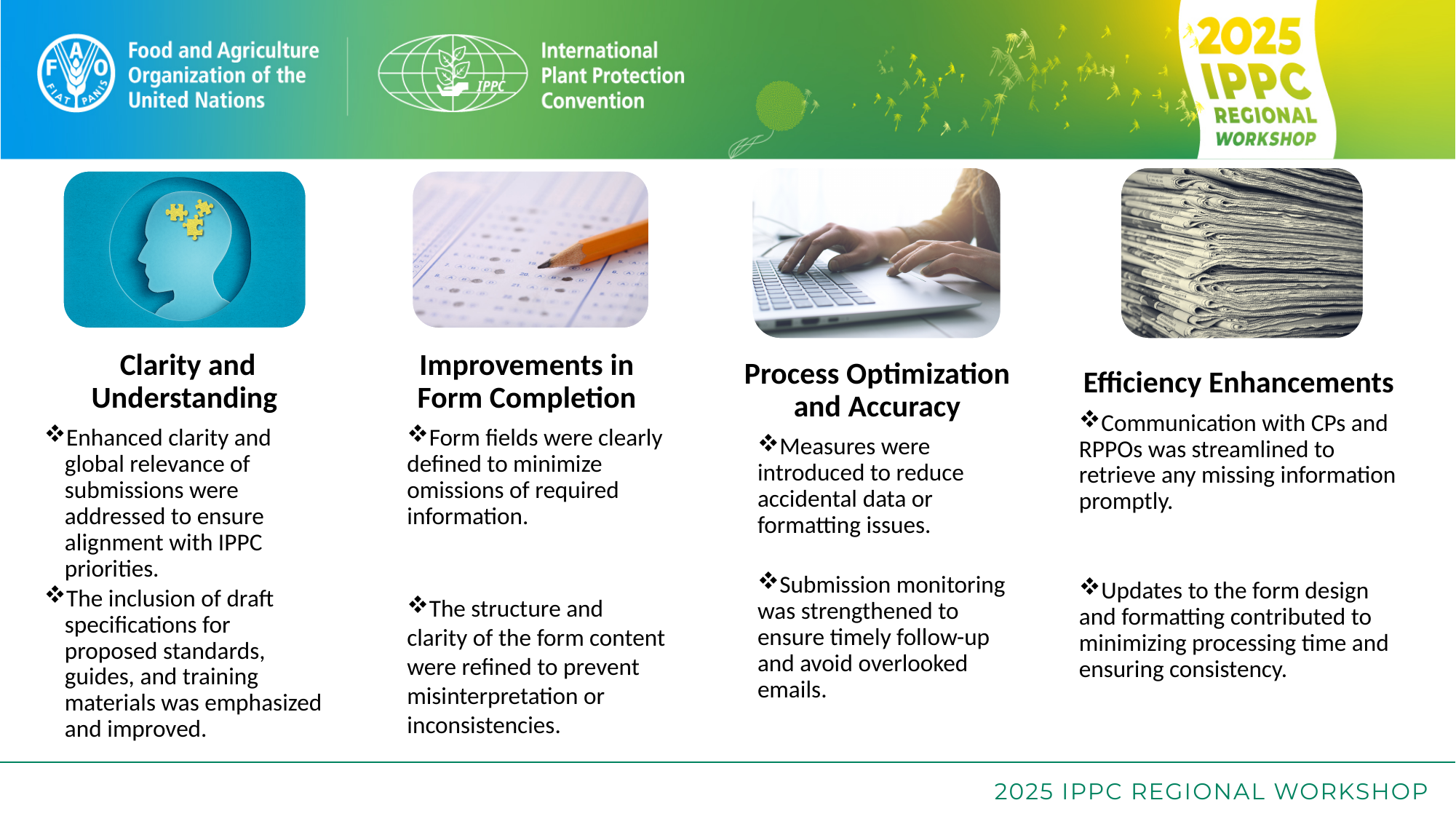

Clarity and Understanding
Enhanced clarity and global relevance of submissions were addressed to ensure alignment with IPPC priorities.
The inclusion of draft specifications for proposed standards, guides, and training materials was emphasized and improved.
Improvements in Form Completion
Form fields were clearly defined to minimize omissions of required information.

The structure and clarity of the form content were refined to prevent misinterpretation or inconsistencies.
Process Optimization and Accuracy
Measures were introduced to reduce accidental data or formatting issues.

Submission monitoring was strengthened to ensure timely follow-up and avoid overlooked emails.
Efficiency Enhancements
Communication with CPs and RPPOs was streamlined to retrieve any missing information promptly.

Updates to the form design and formatting contributed to minimizing processing time and ensuring consistency.